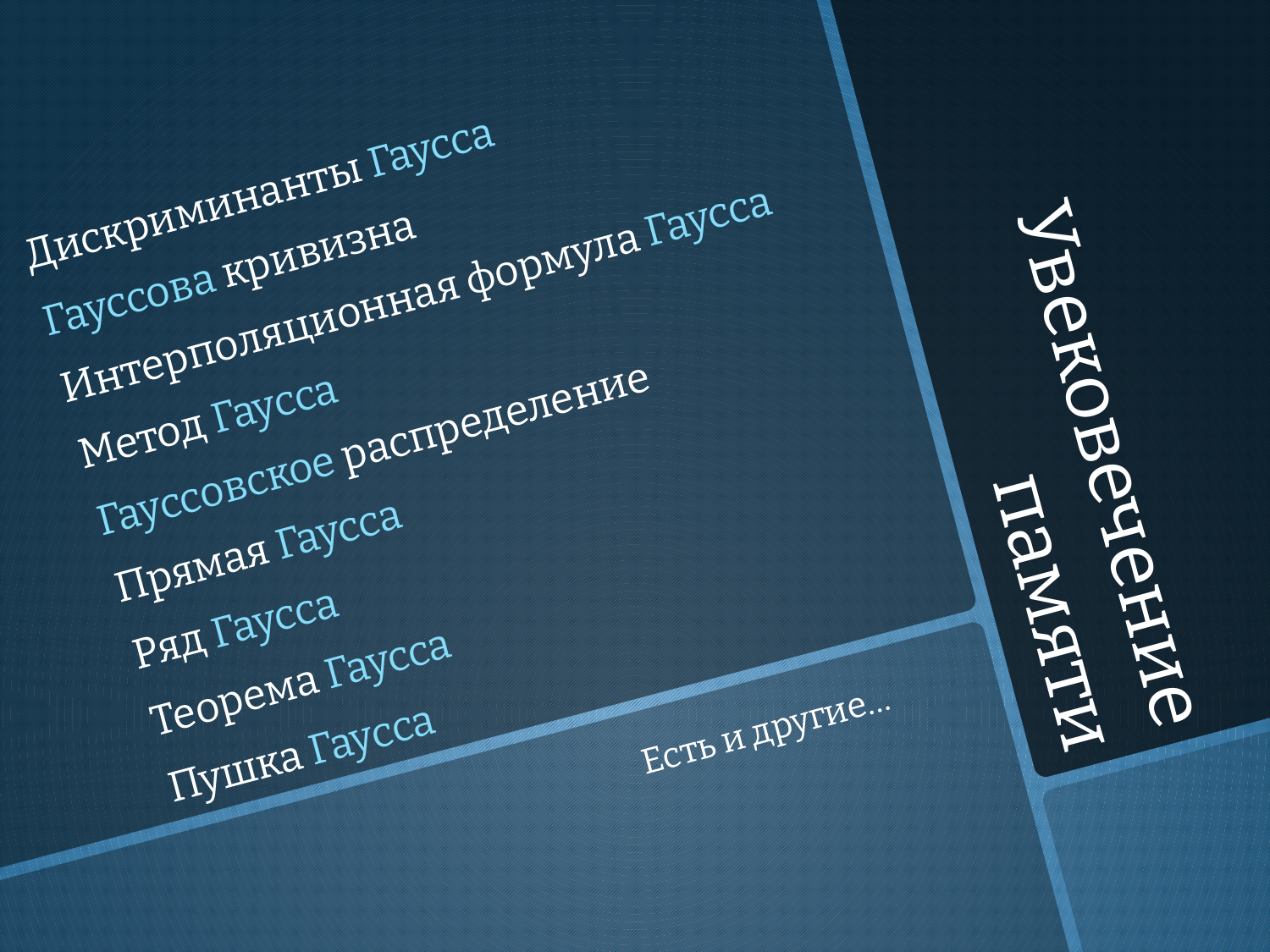

Дискриминанты Гаусса
Гауссова кривизна
Интерполяционная формула Гаусса
Метод Гаусса
Гауссовское распределение
Прямая Гаусса
Ряд Гаусса
Теорема Гаусса
Пушка Гаусса
# Увековечение памяти
Есть и другие…